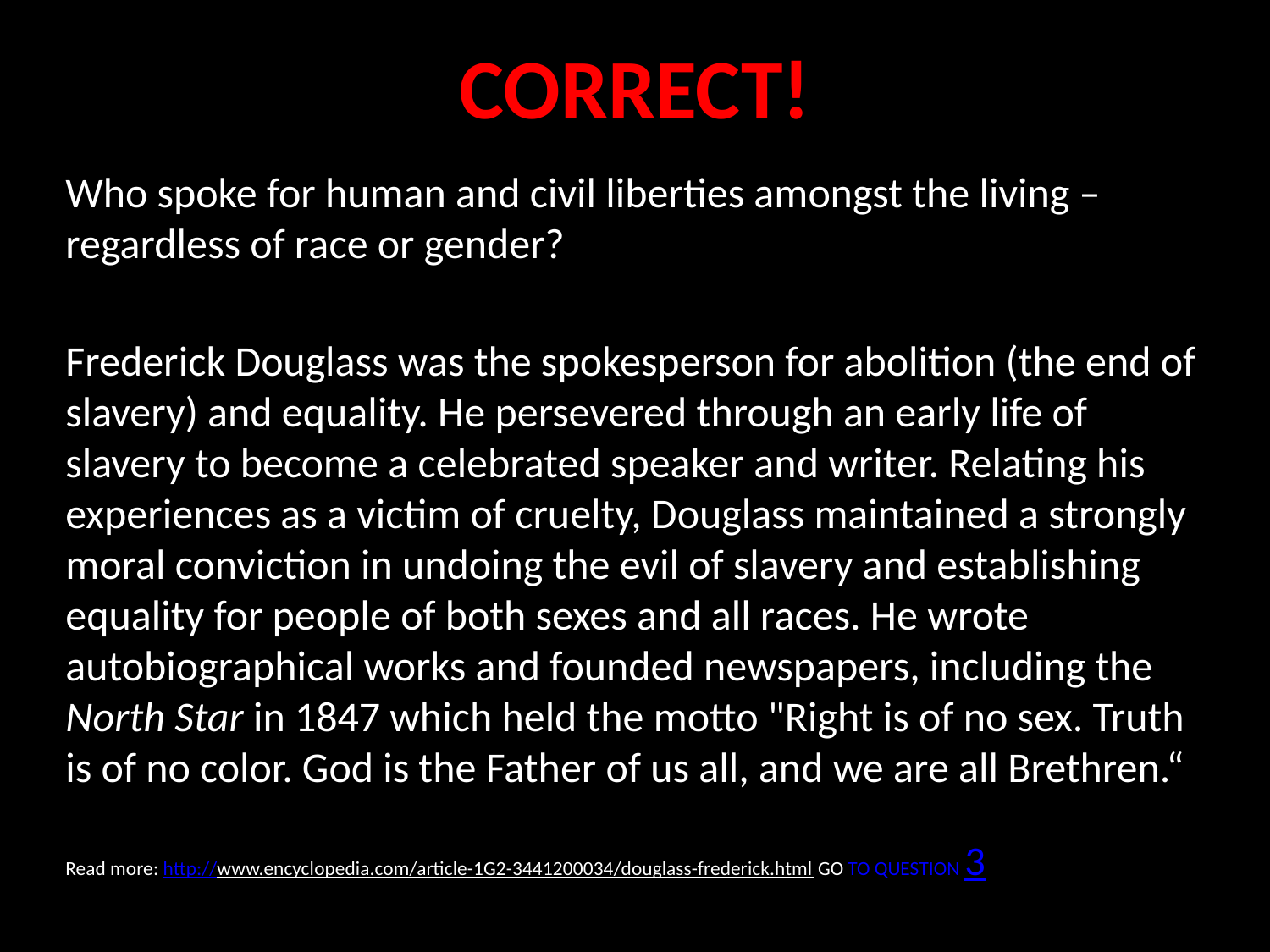

# CORRECT!
Who spoke for human and civil liberties amongst the living – regardless of race or gender?

Frederick Douglass was the spokesperson for abolition (the end of slavery) and equality. He persevered through an early life of slavery to become a celebrated speaker and writer. Relating his experiences as a victim of cruelty, Douglass maintained a strongly moral conviction in undoing the evil of slavery and establishing equality for people of both sexes and all races. He wrote autobiographical works and founded newspapers, including the North Star in 1847 which held the motto "Right is of no sex. Truth is of no color. God is the Father of us all, and we are all Brethren.“

Read more: http://www.encyclopedia.com/article-1G2-3441200034/douglass-frederick.html GO TO QUESTION 3